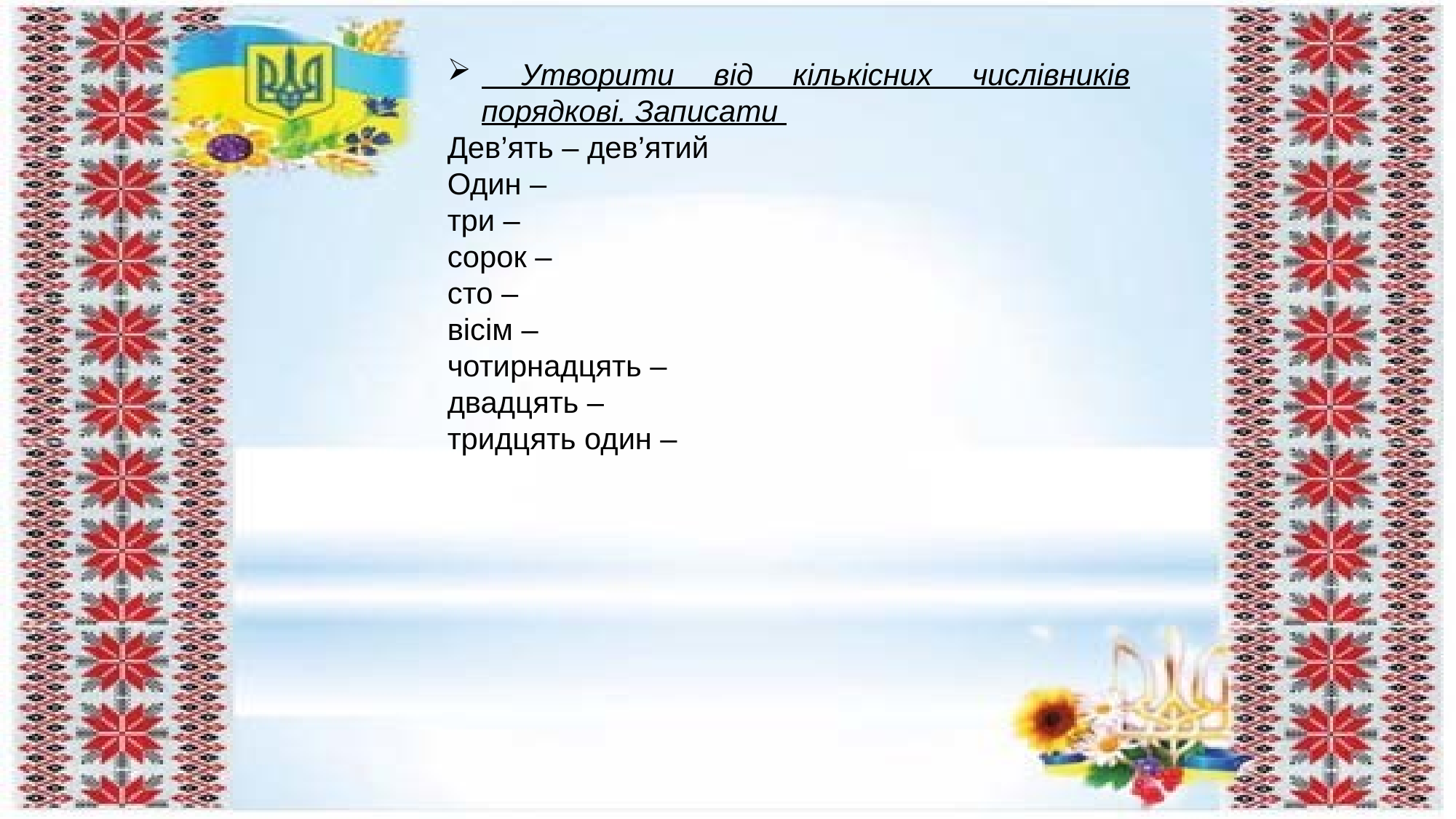

Утворити від кількісних числівників порядкові. Записати
Дев’ять – дев’ятий
Один –
три –
сорок –
сто –
вісім –
чотирнадцять –
двадцять –
тридцять один –